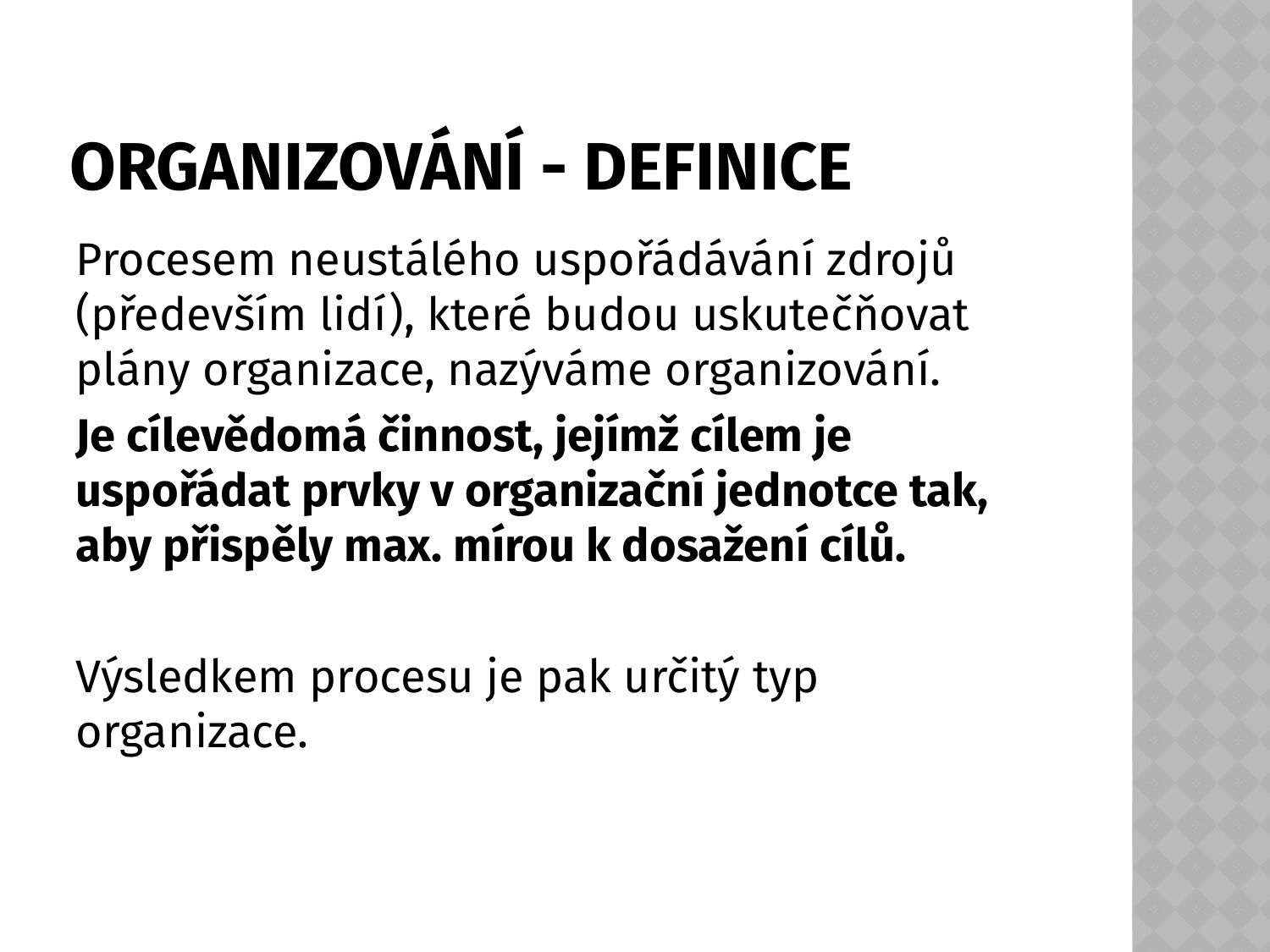

# Organizování - definice
Procesem neustálého uspořádávání zdrojů
(především lidí), které budou uskutečňovat plány organizace, nazýváme organizování.
Je cílevědomá činnost, jejímž cílem je uspořádat prvky v organizační jednotce tak, aby přispěly max. mírou k dosažení cílů.

Výsledkem procesu je pak určitý typ organizace.